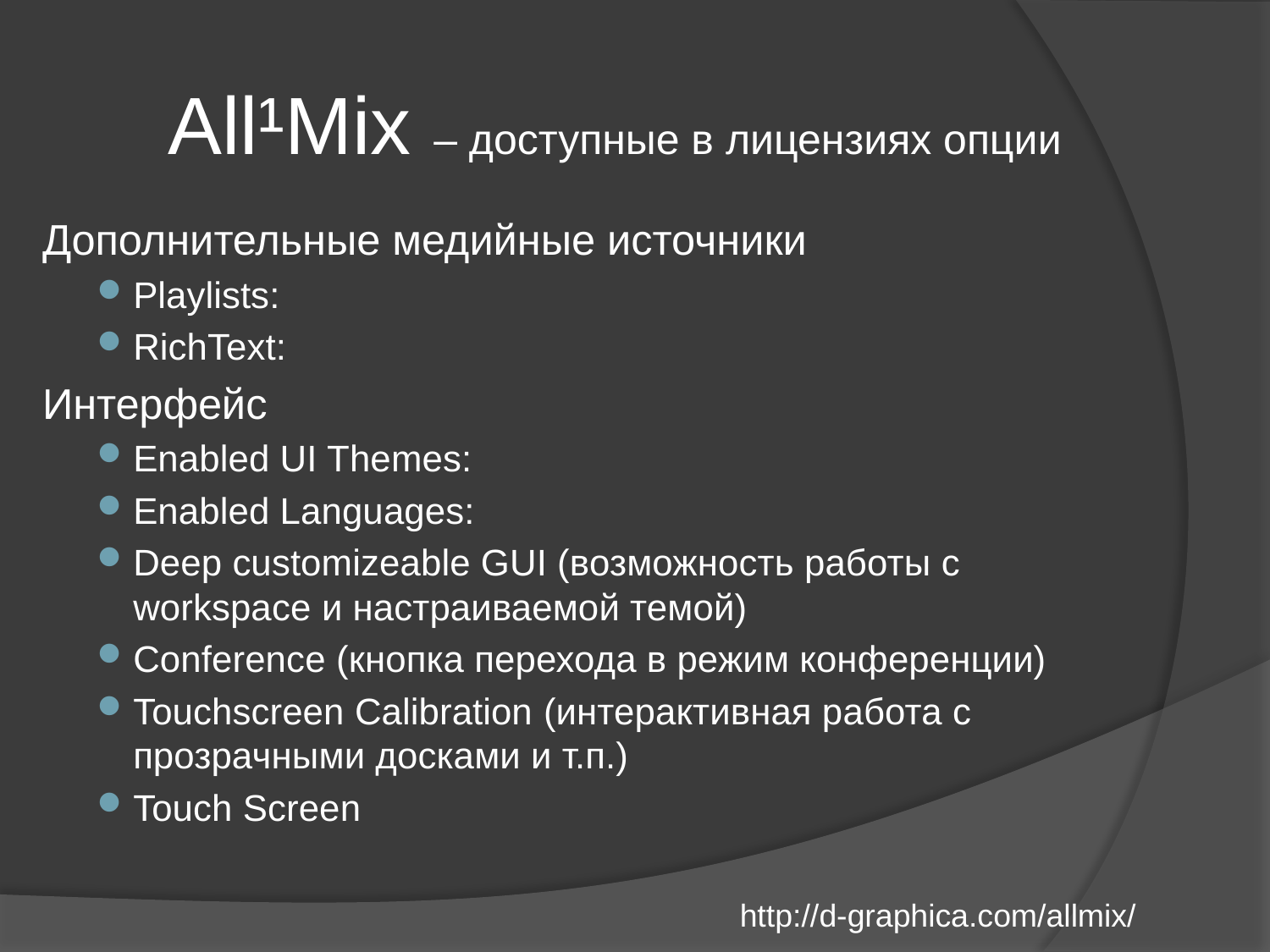

# All¹Mix – доступные в лицензиях опции
Дополнительные медийные источники
Playlists:
RichText:
Интерфейс
Enabled UI Themes:
Enabled Languages:
Deep customizeable GUI (возможность работы с workspace и настраиваемой темой)
Conference (кнопка перехода в режим конференции)
Touchscreen Calibration (интерактивная работа с прозрачными досками и т.п.)
Touch Screen

http://d-graphica.com/allmix/